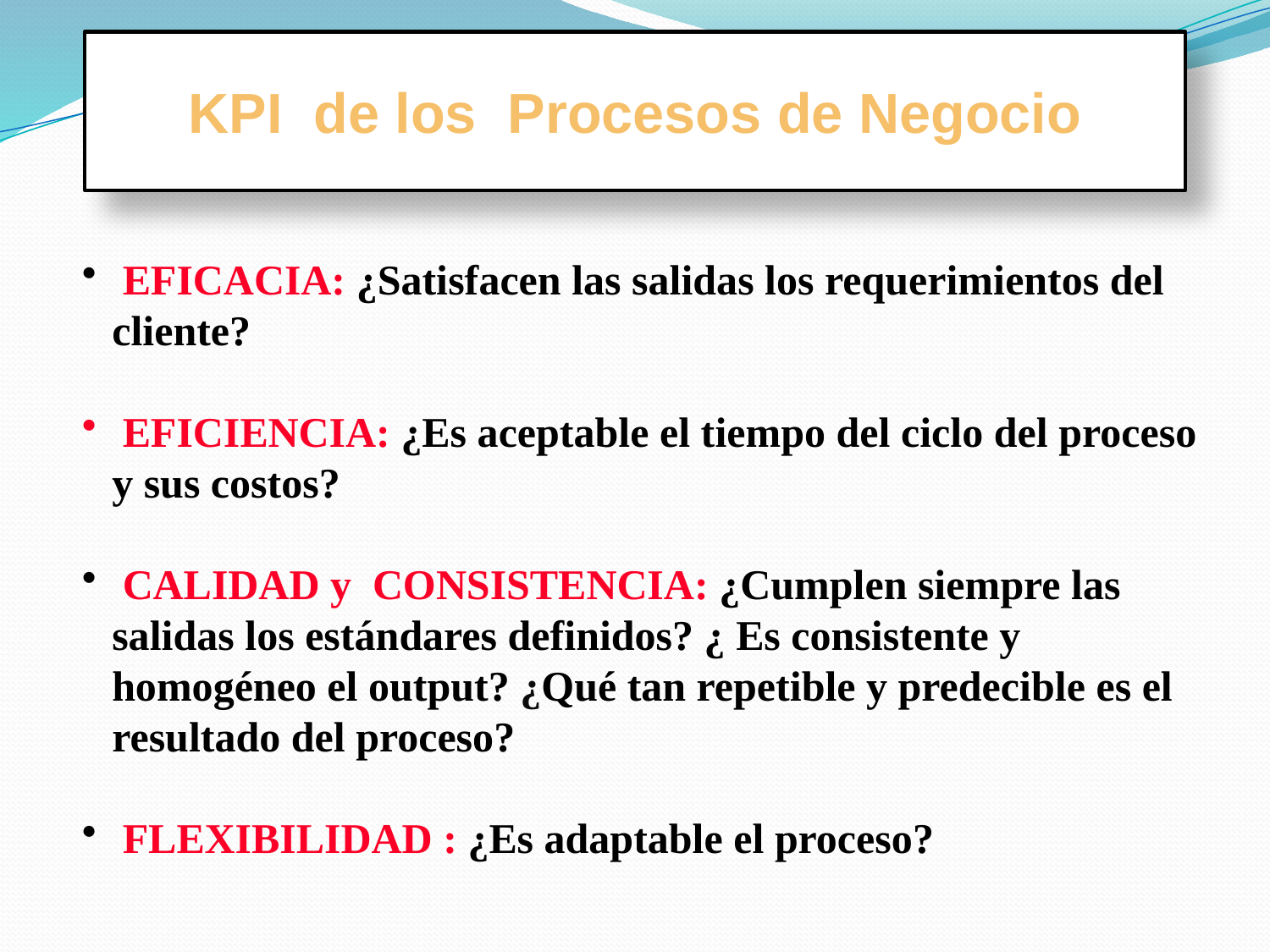

KPI  de los  Procesos de Negocio

 EFICACIA: ¿Satisfacen las salidas los requerimientos del cliente?

 EFICIENCIA: ¿Es aceptable el tiempo del ciclo del proceso y sus costos?

 CALIDAD y  CONSISTENCIA: ¿Cumplen siempre las salidas los estándares definidos? ¿ Es consistente y homogéneo el output? ¿Qué tan repetible y predecible es el resultado del proceso?

 FLEXIBILIDAD : ¿Es adaptable el proceso?